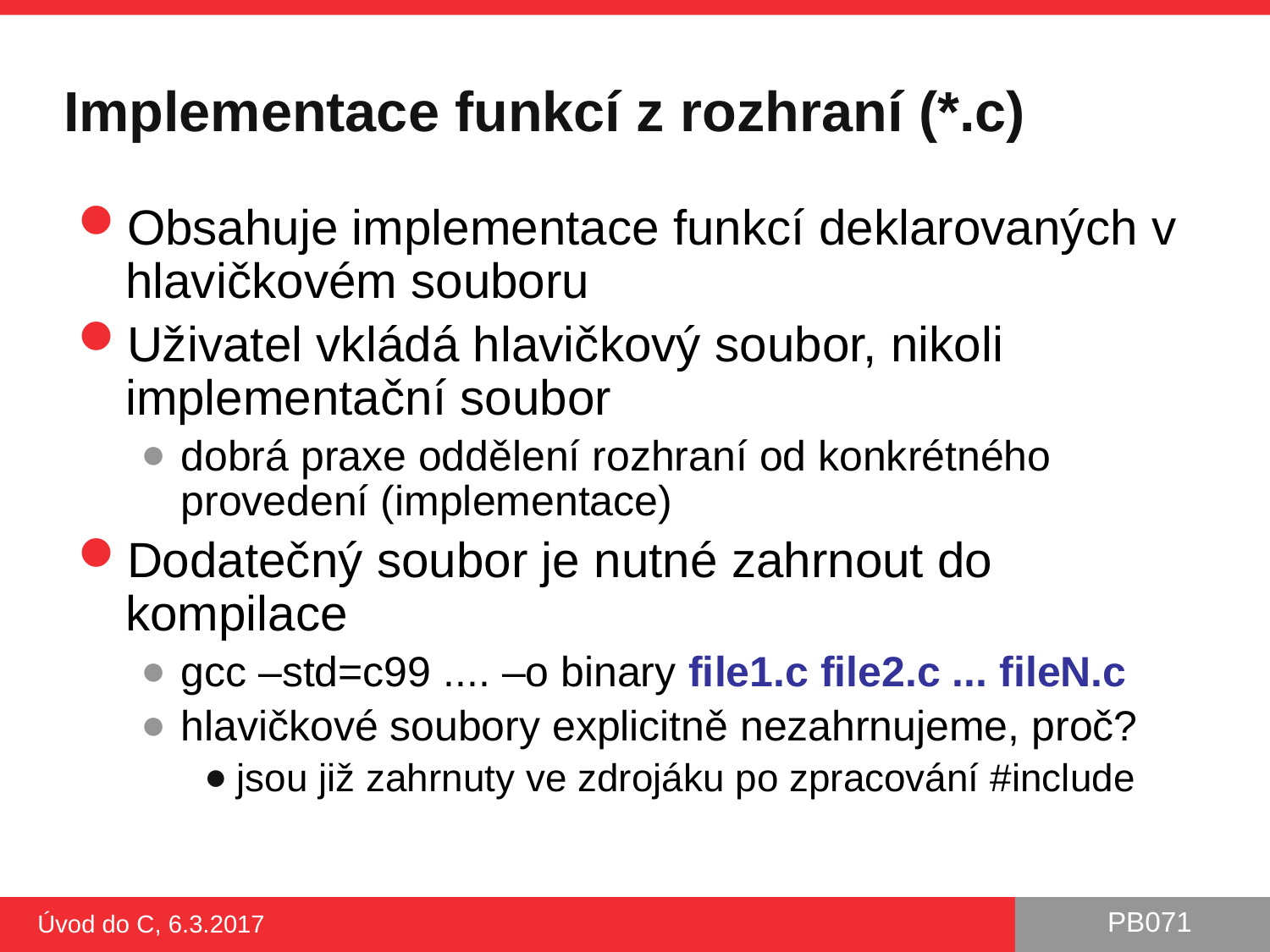

# Implementace funkcí z rozhraní (*.c)
Obsahuje implementace funkcí deklarovaných v hlavičkovém souboru
Uživatel vkládá hlavičkový soubor, nikoli implementační soubor
dobrá praxe oddělení rozhraní od konkrétného provedení (implementace)
Dodatečný soubor je nutné zahrnout do kompilace
gcc –std=c99 .... –o binary file1.c file2.c ... fileN.c
hlavičkové soubory explicitně nezahrnujeme, proč?
jsou již zahrnuty ve zdrojáku po zpracování #include
Úvod do C, 6.3.2017